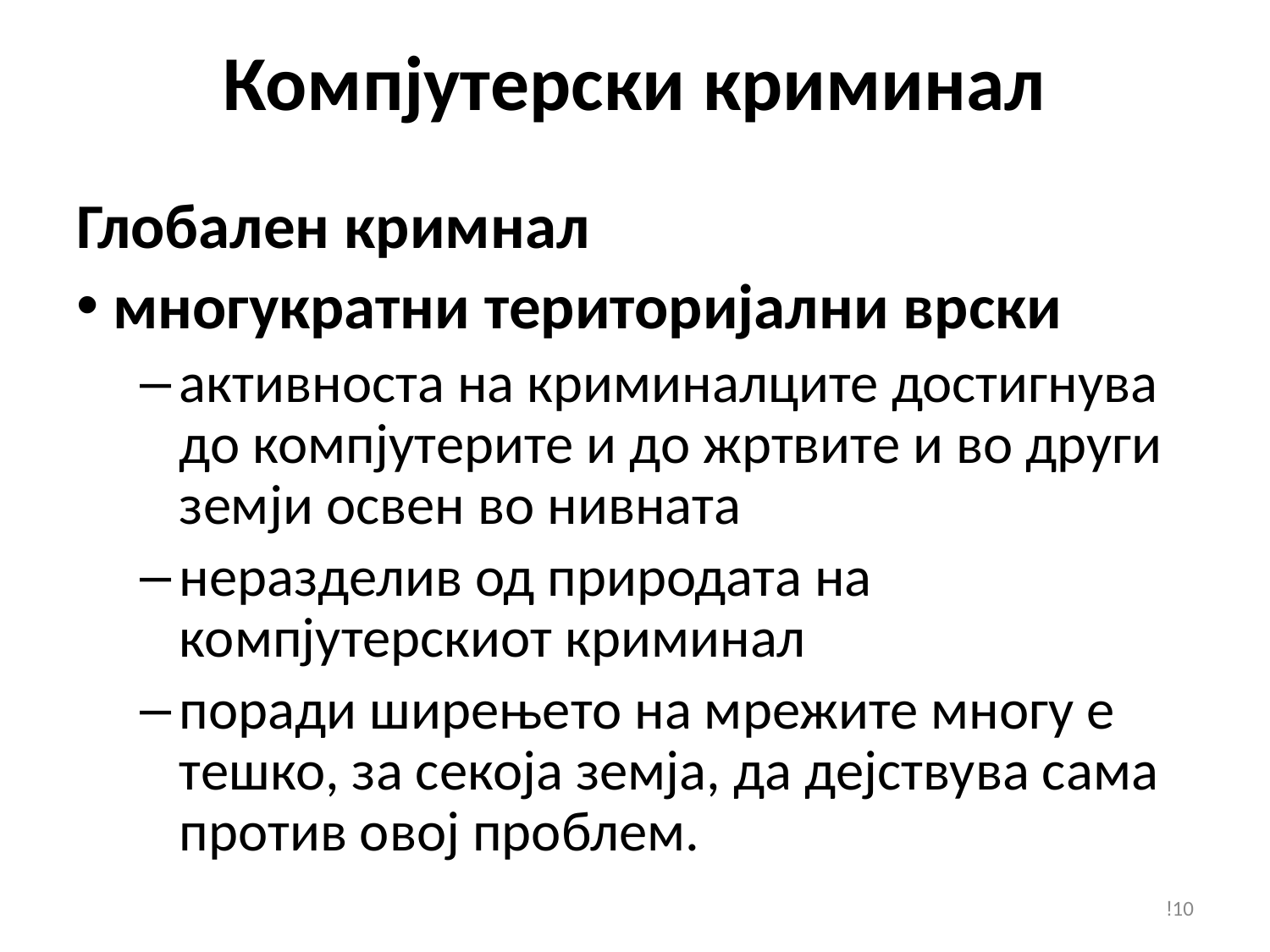

# Компјутерски криминал
Глобален кримнал
 многукратни територијални врски
активноста на криминалците достигнува до компјутерите и до жртвите и во други земји освен во нивната
неразделив од природата на компјутерскиот криминал
поради ширењето на мрежите многу е тешко, за секоја земја, да дејствува сама против овој проблем.
!10